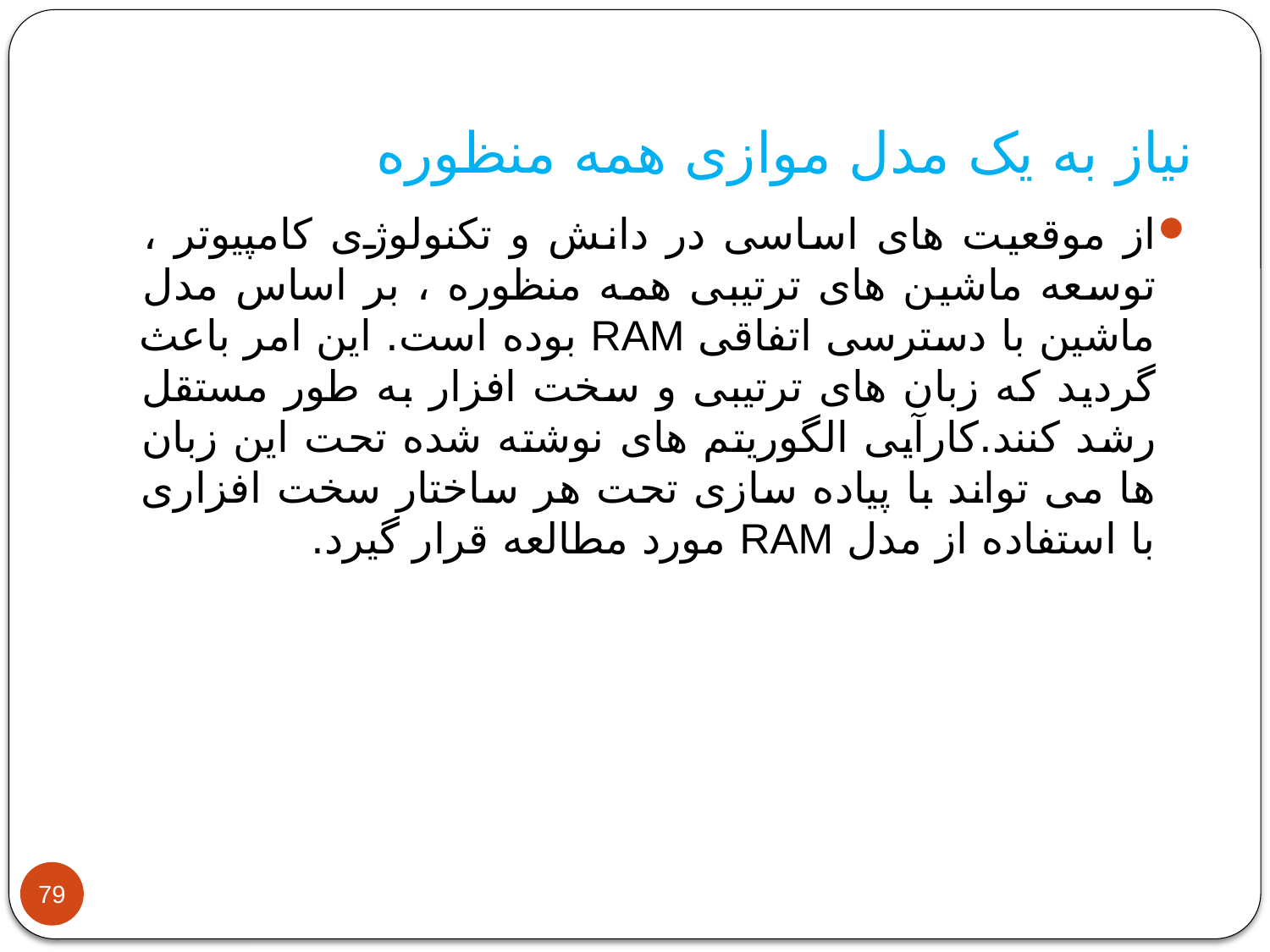

# نیاز به یک مدل موازی همه منظوره
از موقعیت های اساسی در دانش و تکنولوژی کامپیوتر ، توسعه ماشین های ترتیبی همه منظوره ، بر اساس مدل ماشین با دسترسی اتفاقی RAM بوده است. این امر باعث گردید که زبان های ترتیبی و سخت افزار به طور مستقل رشد کنند.کارآیی الگوریتم های نوشته شده تحت این زبان ها می تواند با پیاده سازی تحت هر ساختار سخت افزاری با استفاده از مدل RAM مورد مطالعه قرار گیرد.
79